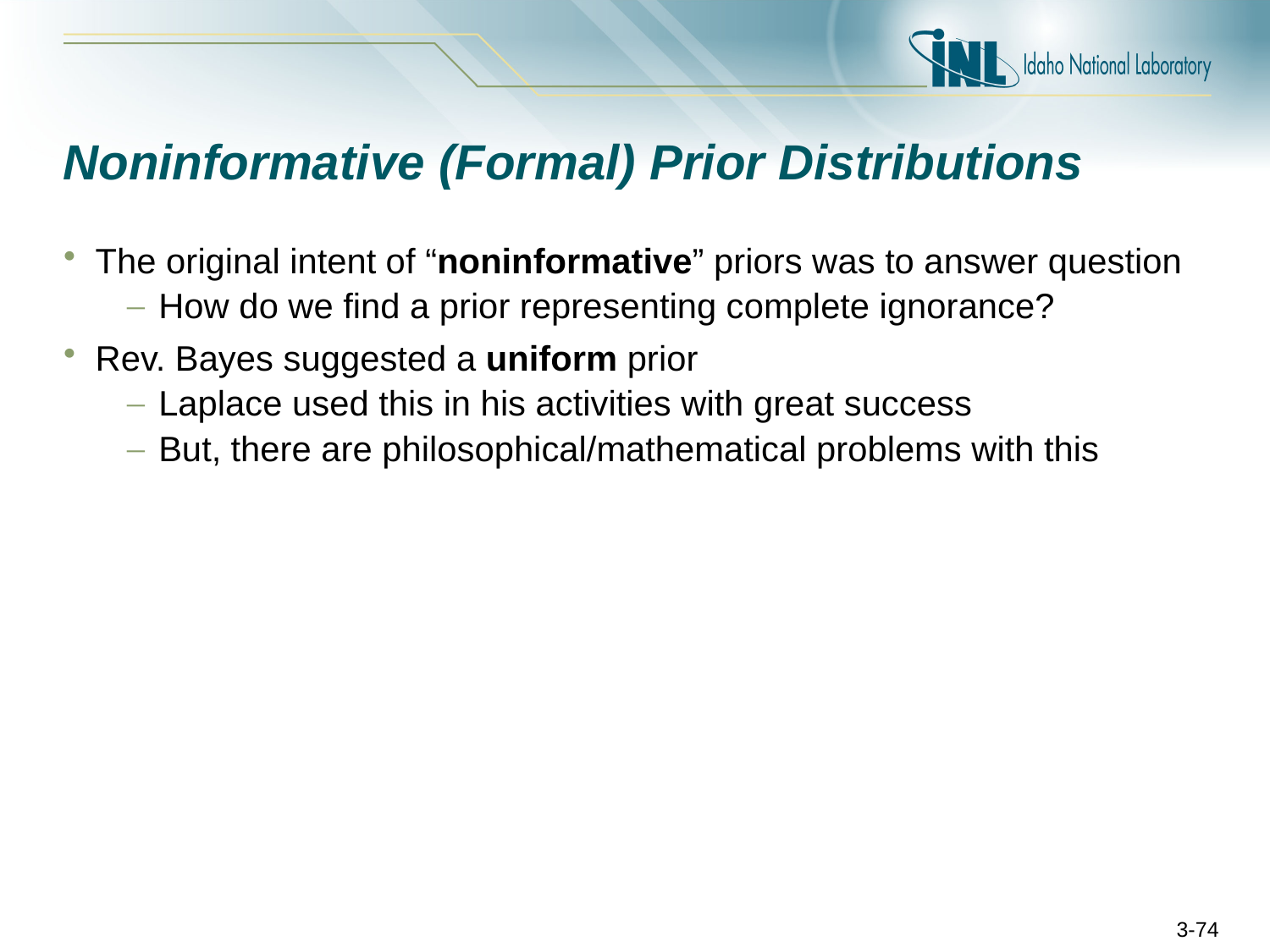

# Noninformative (Formal) Prior Distributions
The original intent of “noninformative” priors was to answer question
How do we find a prior representing complete ignorance?
Rev. Bayes suggested a uniform prior
Laplace used this in his activities with great success
But, there are philosophical/mathematical problems with this
3-74